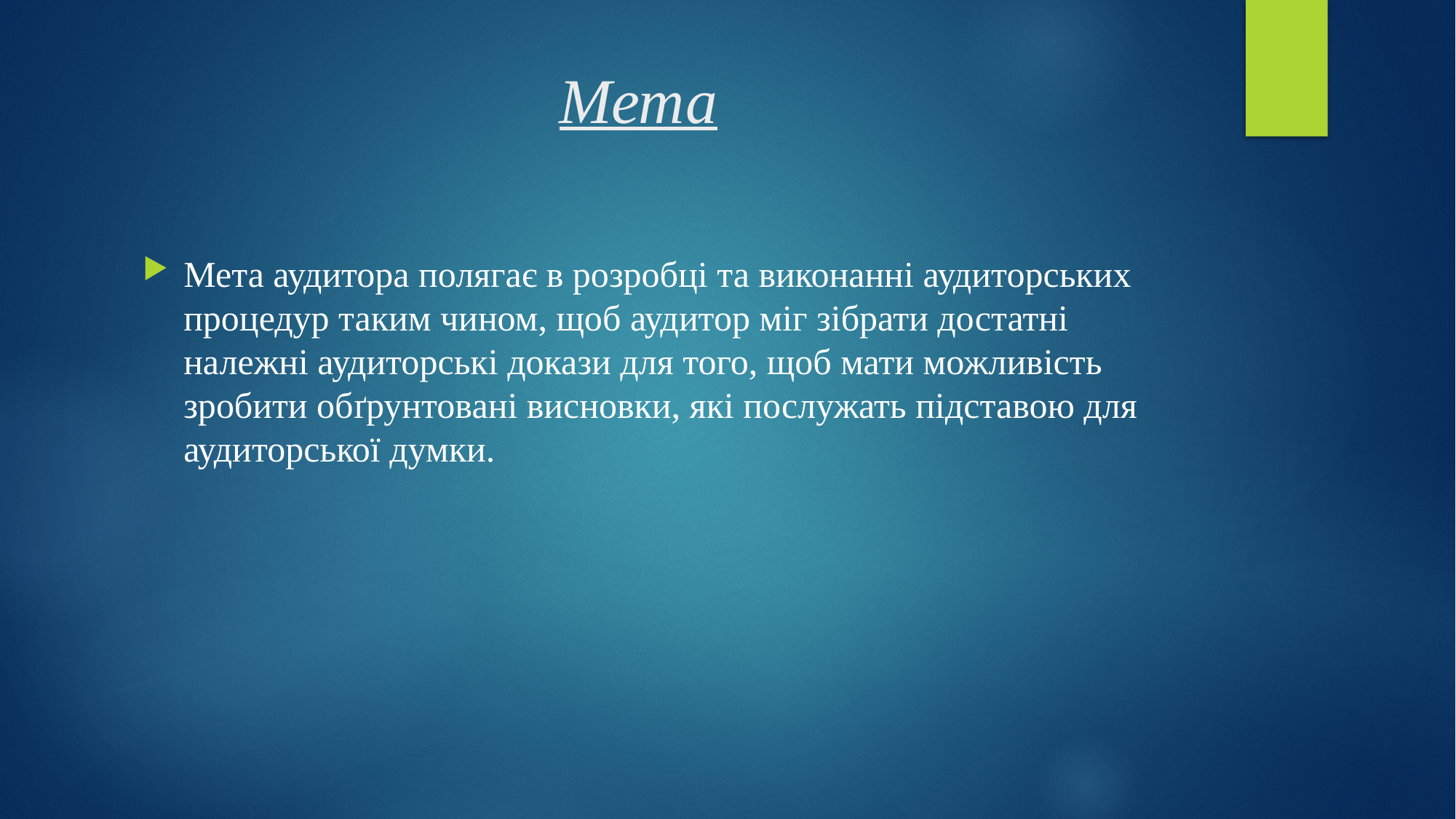

# Мета
Мета аудитора полягає в розробці та виконанні аудиторських процедур таким чином, щоб аудитор міг зібрати достатні належні аудиторські докази для того, щоб мати можливість зробити обґрунтовані висновки, які послужать підставою для аудиторської думки.